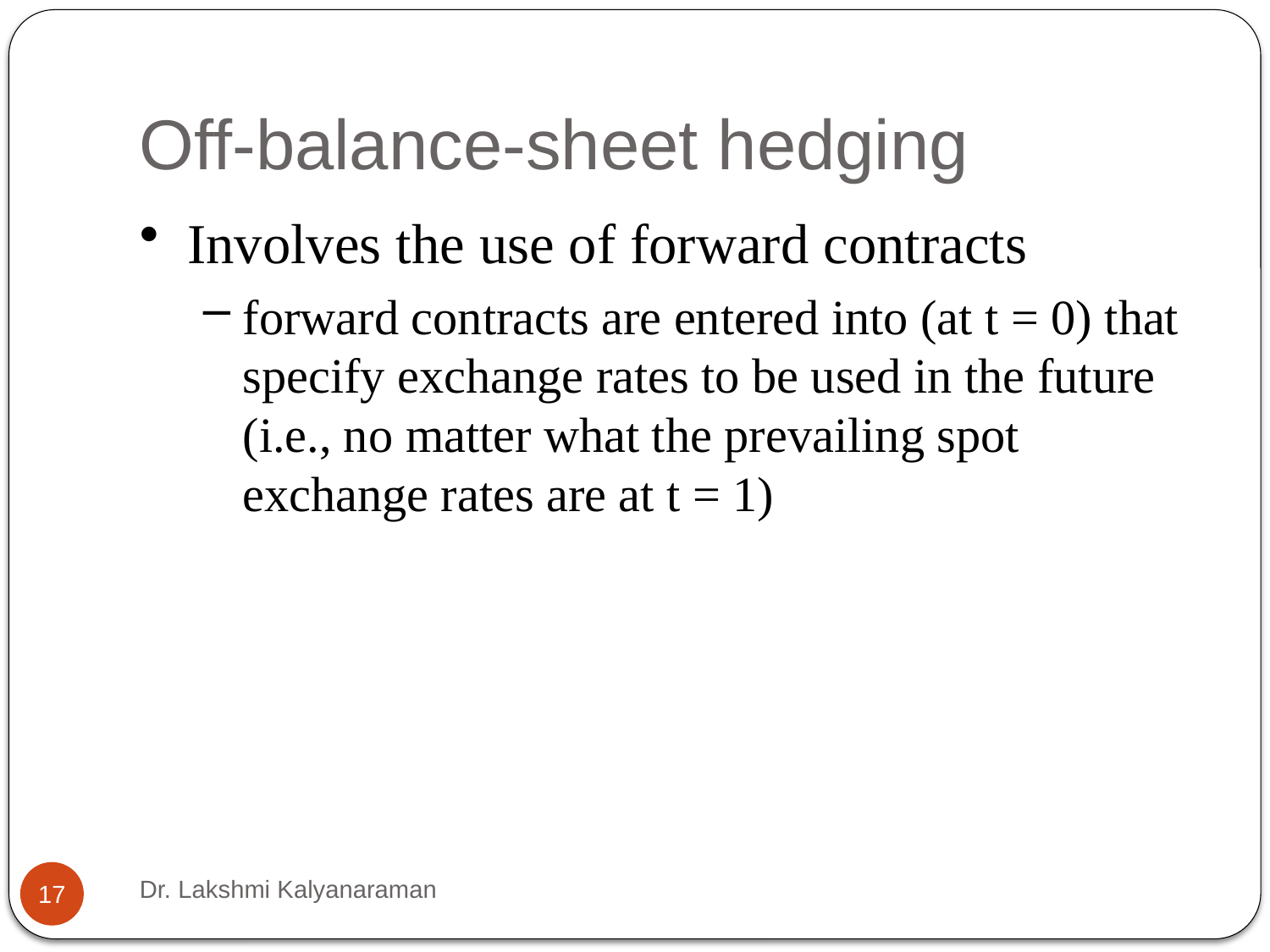

# Off-balance-sheet hedging
Involves the use of forward contracts
forward contracts are entered into (at t = 0) that specify exchange rates to be used in the future (i.e., no matter what the prevailing spot exchange rates are at t = 1)

Dr. Lakshmi Kalyanaraman
17